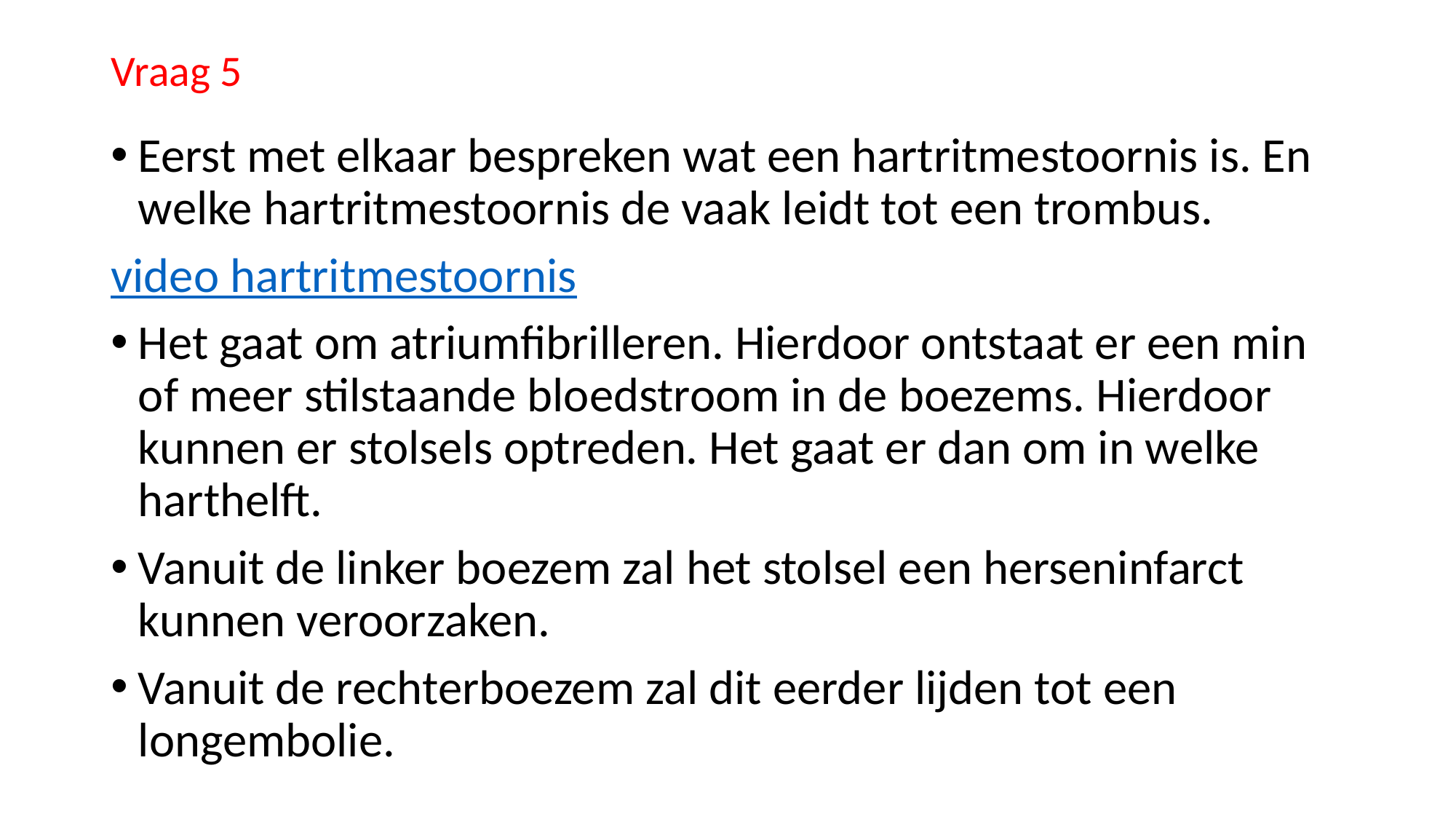

# Vraag 5
Eerst met elkaar bespreken wat een hartritmestoornis is. En welke hartritmestoornis de vaak leidt tot een trombus.
video hartritmestoornis
Het gaat om atriumfibrilleren. Hierdoor ontstaat er een min of meer stilstaande bloedstroom in de boezems. Hierdoor kunnen er stolsels optreden. Het gaat er dan om in welke harthelft.
Vanuit de linker boezem zal het stolsel een herseninfarct kunnen veroorzaken.
Vanuit de rechterboezem zal dit eerder lijden tot een longembolie.